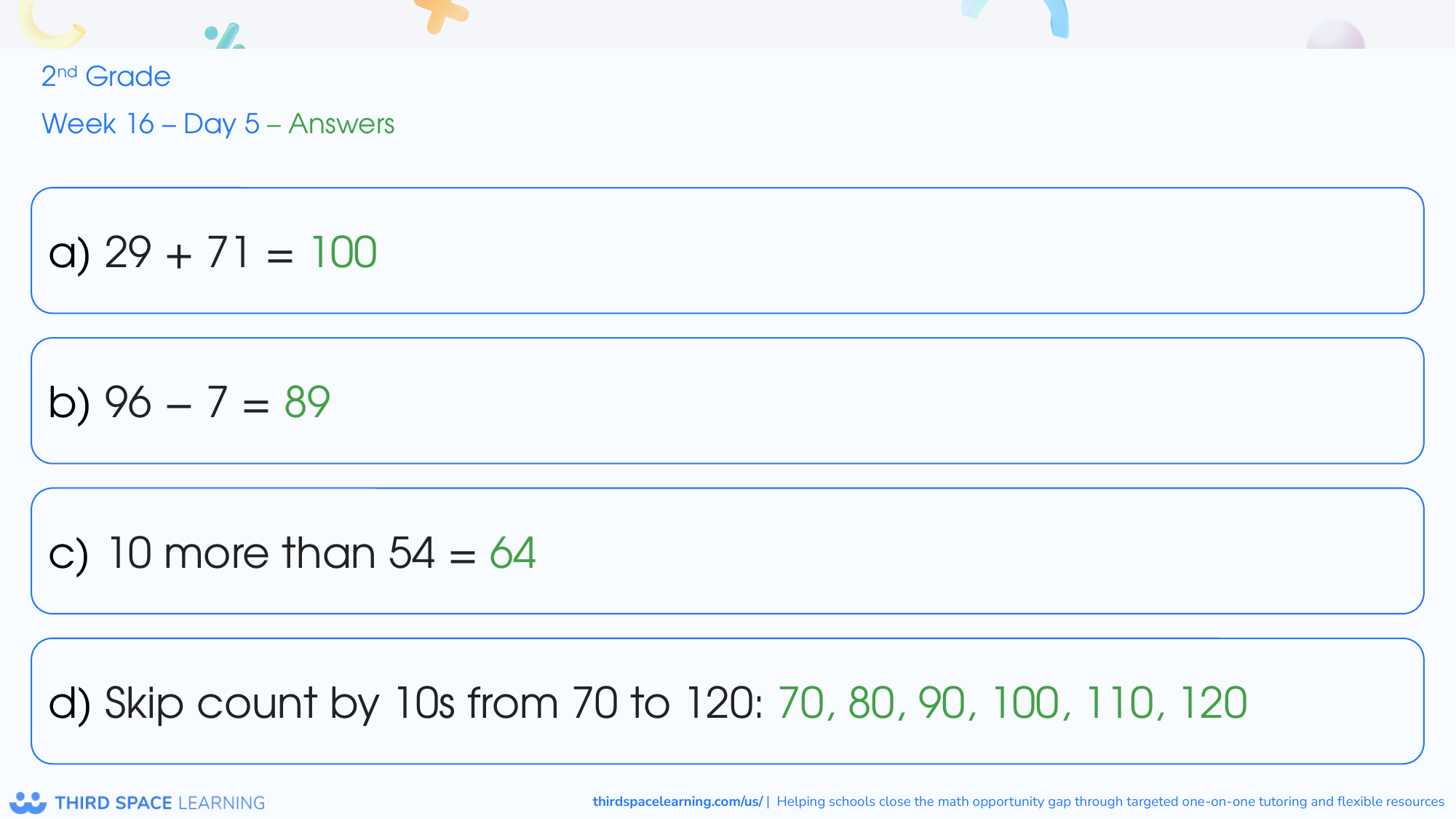

2nd Grade
Week 16 – Day 5 – Answers
29 + 71 = 100
96 − 7 = 89
10 more than 54 = 64
Skip count by 10s from 70 to 120: 70, 80, 90, 100, 110, 120